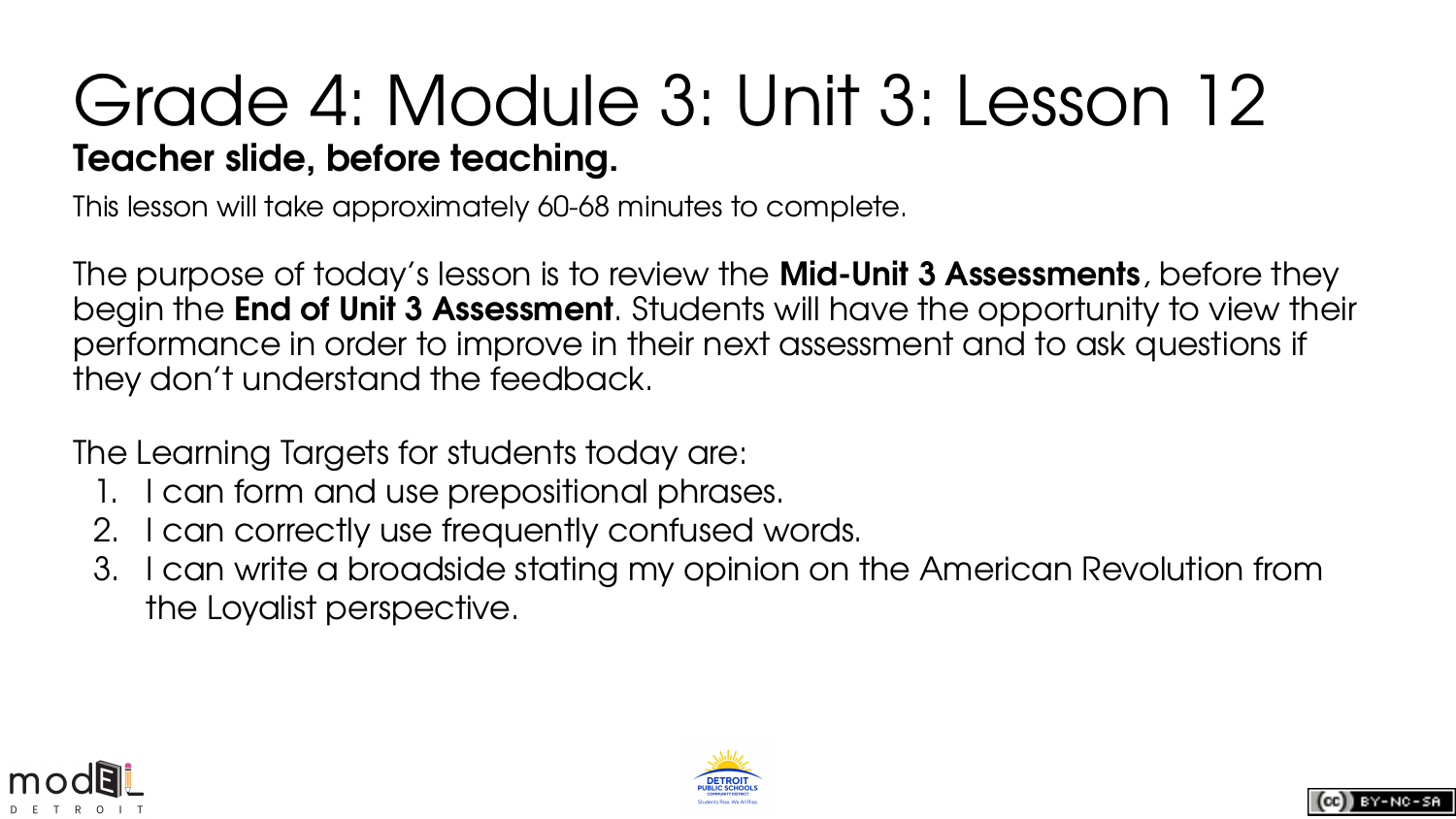

# Grade 4: Module 3: Unit 3: Lesson 12
Teacher slide, before teaching.
This lesson will take approximately 60-68 minutes to complete.

The purpose of today’s lesson is to review the Mid-Unit 3 Assessments, before they begin the End of Unit 3 Assessment. Students will have the opportunity to view their performance in order to improve in their next assessment and to ask questions if they don’t understand the feedback.

The Learning Targets for students today are:
I can form and use prepositional phrases.
I can correctly use frequently confused words.
I can write a broadside stating my opinion on the American Revolution from the Loyalist perspective.